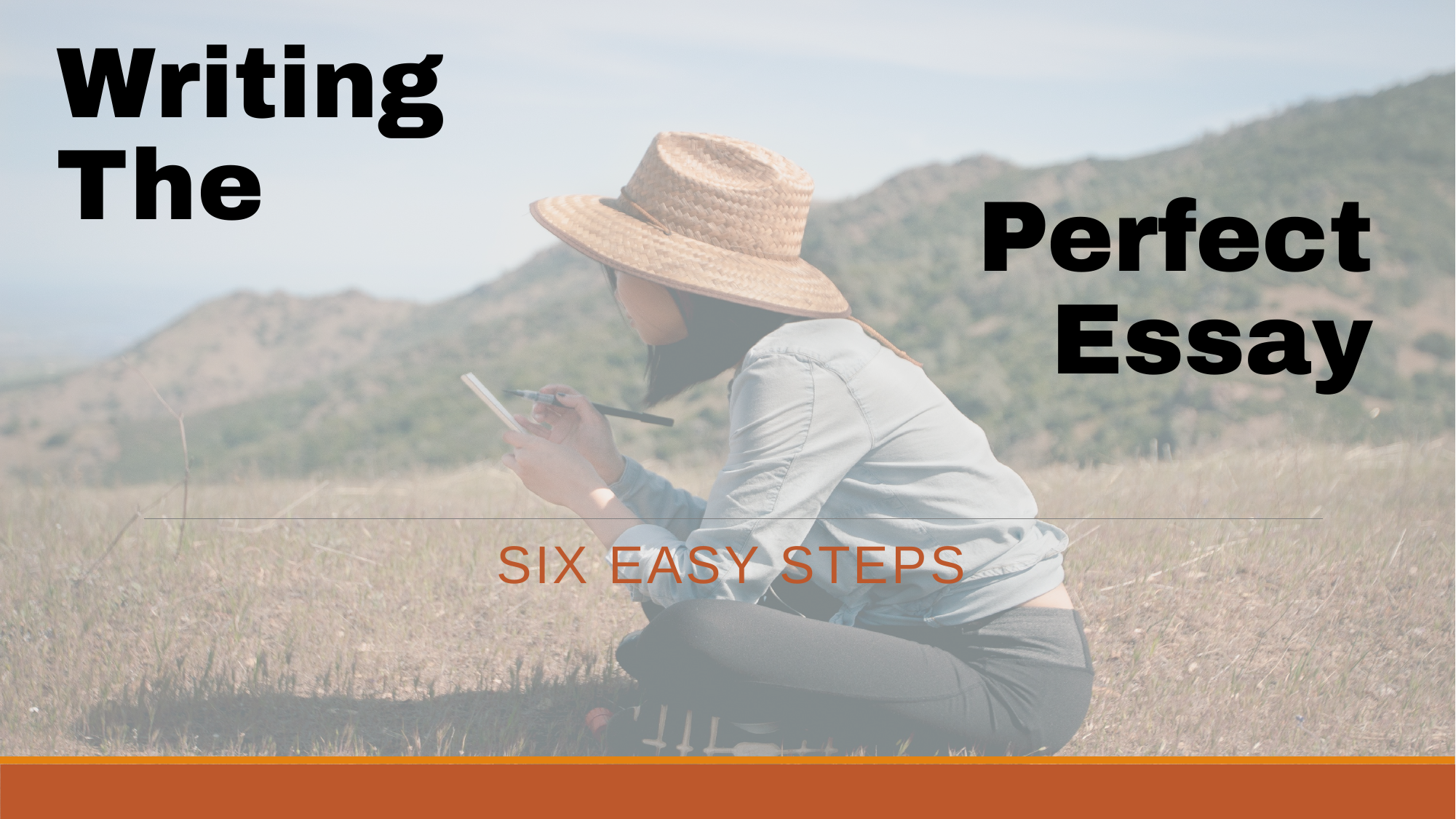

# Writing The
Perfect
Essay

Six Easy Steps